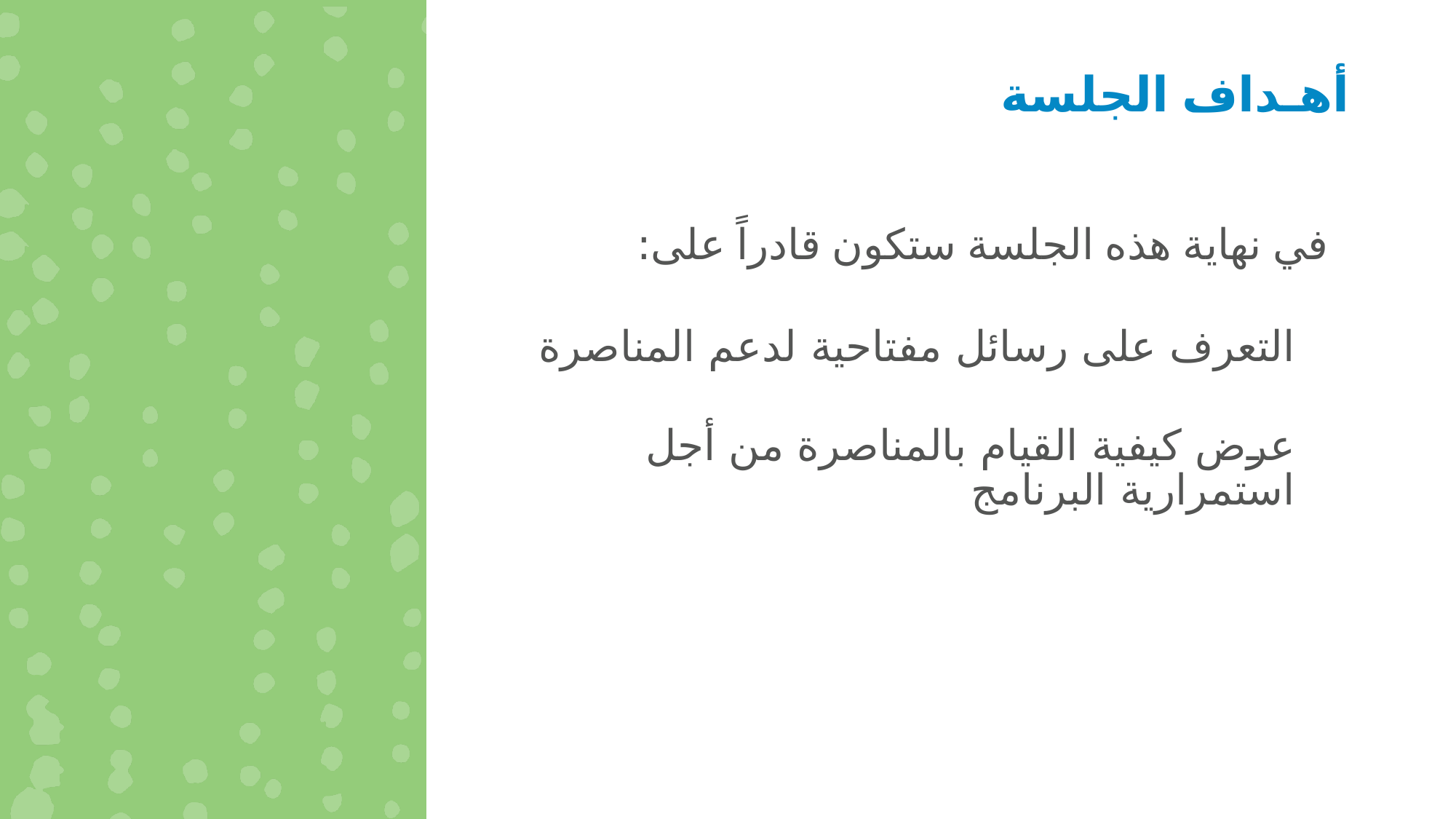

أهـداف الجلسة
في نهاية هذه الجلسة ستكون قادراً على:

التعرف على رسائل مفتاحية لدعم المناصرة

عرض كيفية القيام بالمناصرة من أجل استمرارية البرنامج